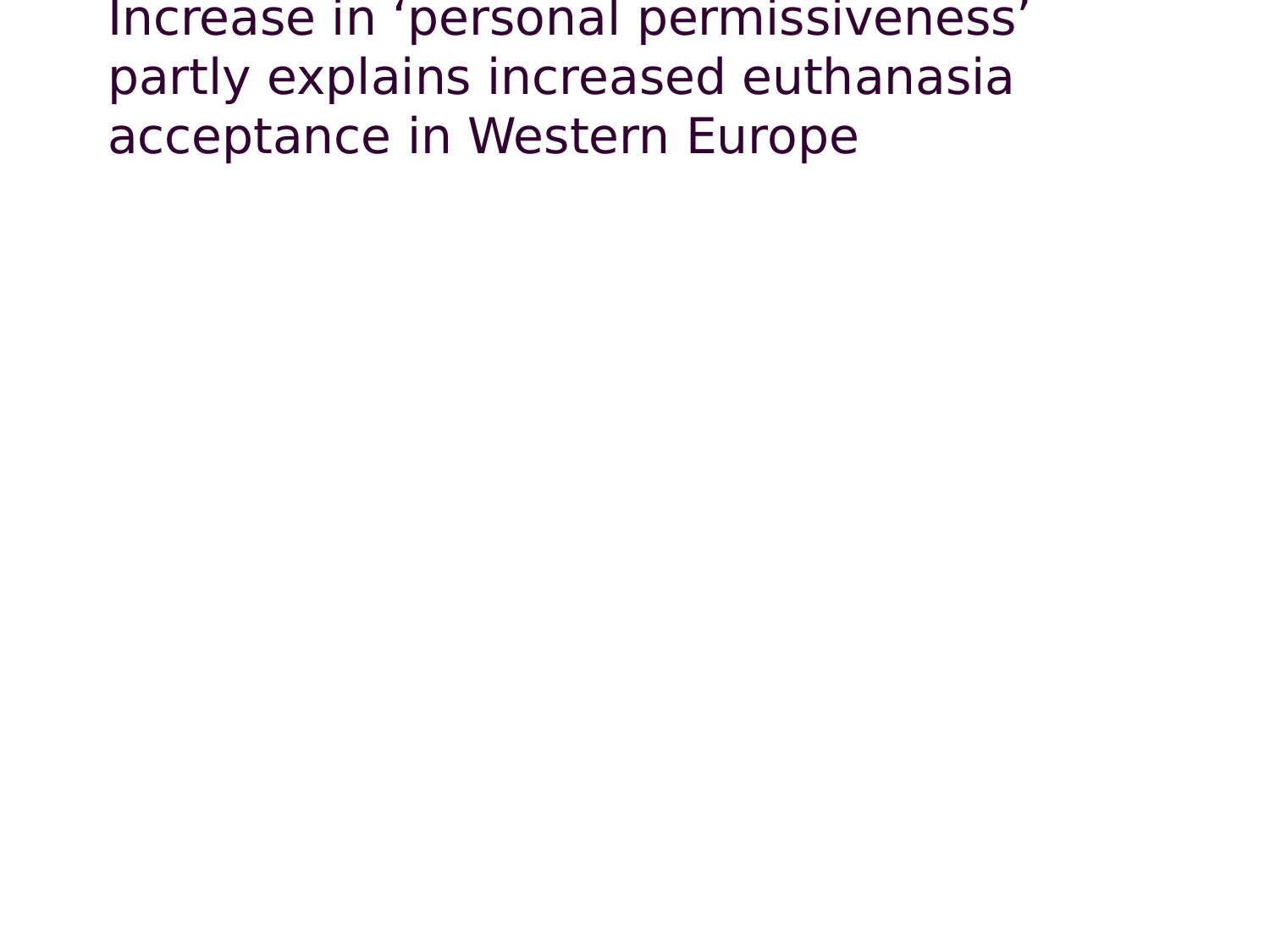

Increase in ‘personal permissiveness’ partly explains increased euthanasia acceptance in Western Europe
#